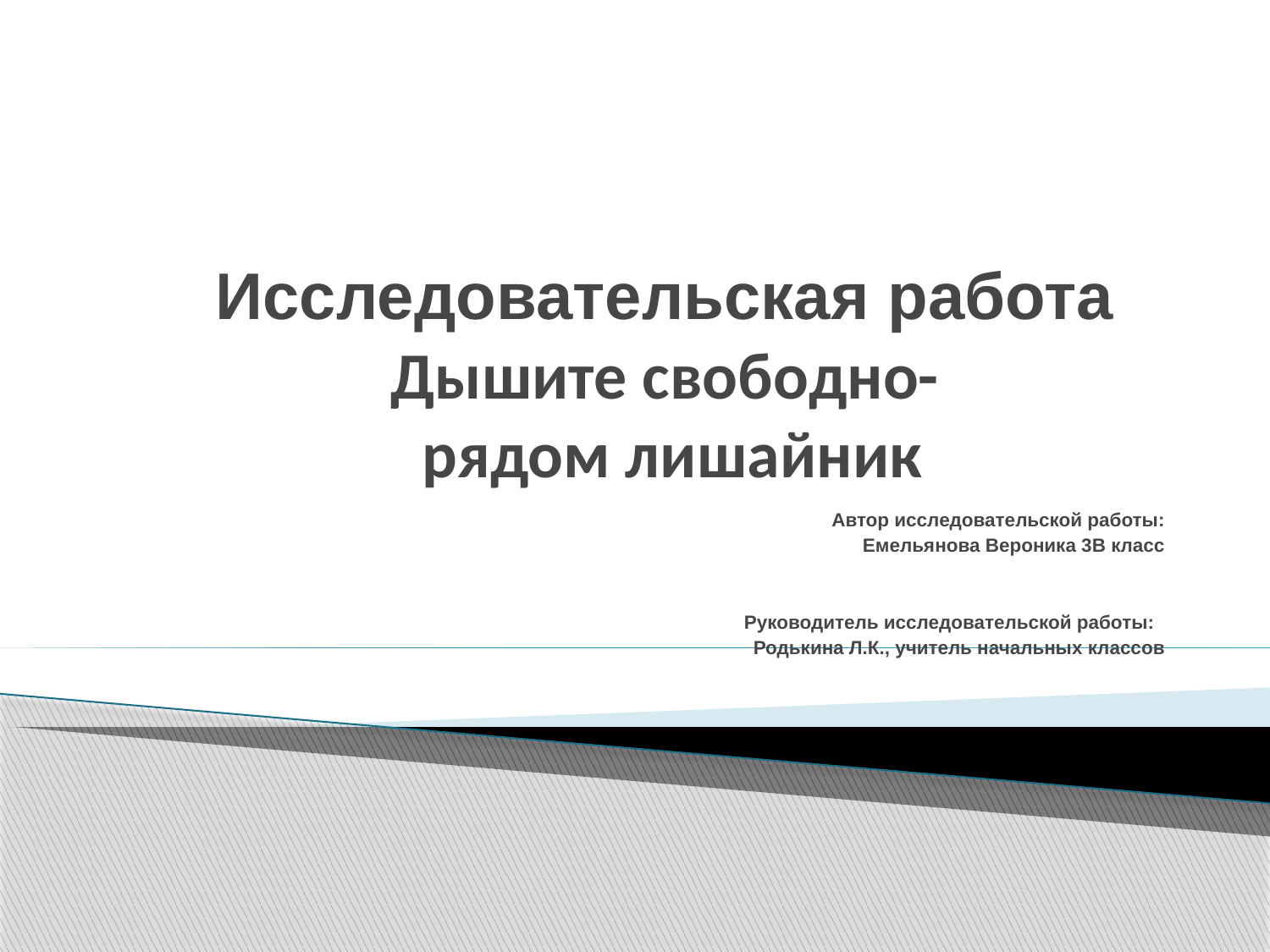

# Исследовательская работа Дышите свободно- рядом лишайник
Автор исследовательской работы:
Емельянова Вероника 3В класс

Руководитель исследовательской работы:
Родькина Л.К., учитель начальных классов